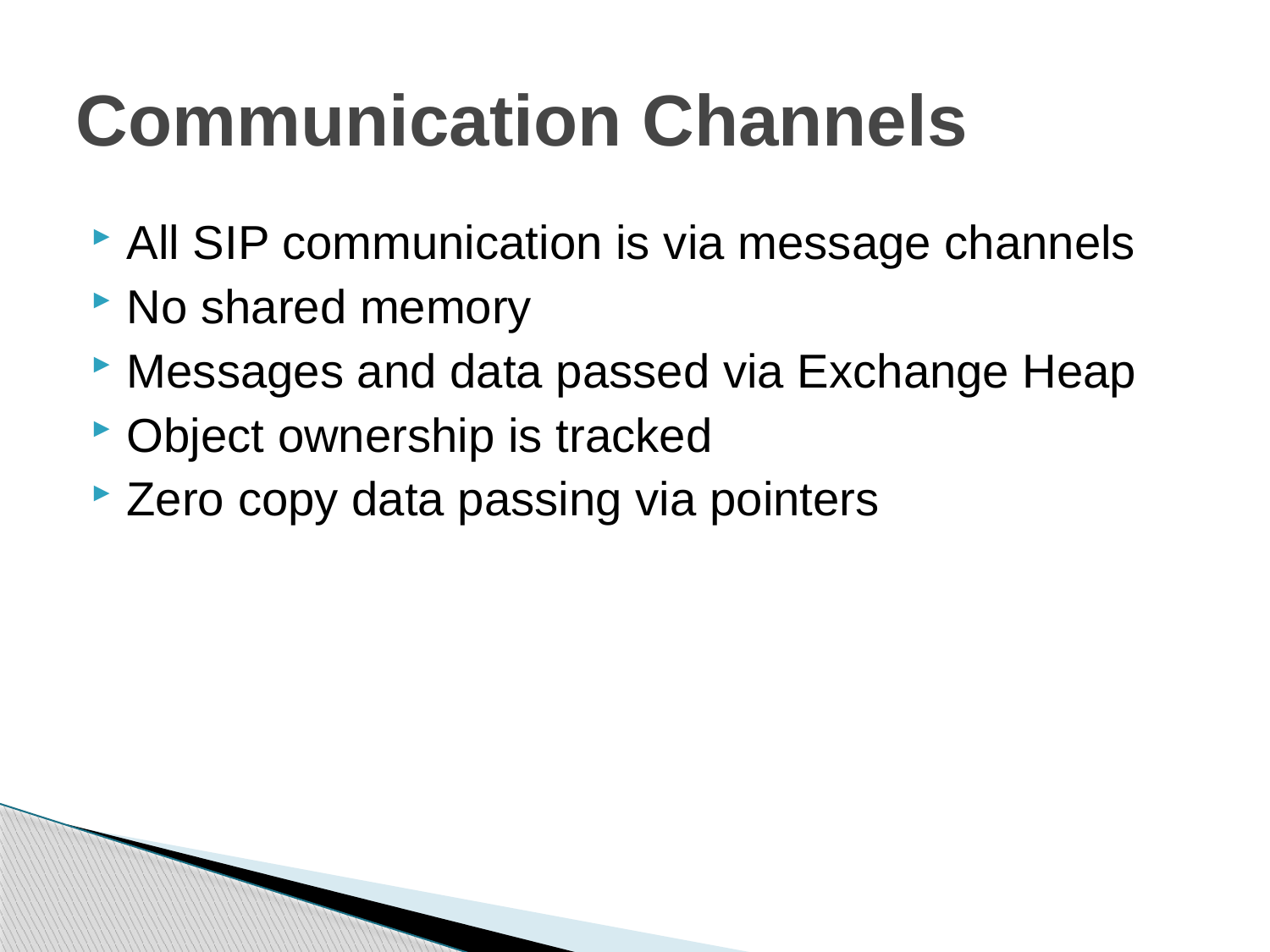

# Communication Channels
All SIP communication is via message channels
No shared memory
Messages and data passed via Exchange Heap
Object ownership is tracked
Zero copy data passing via pointers